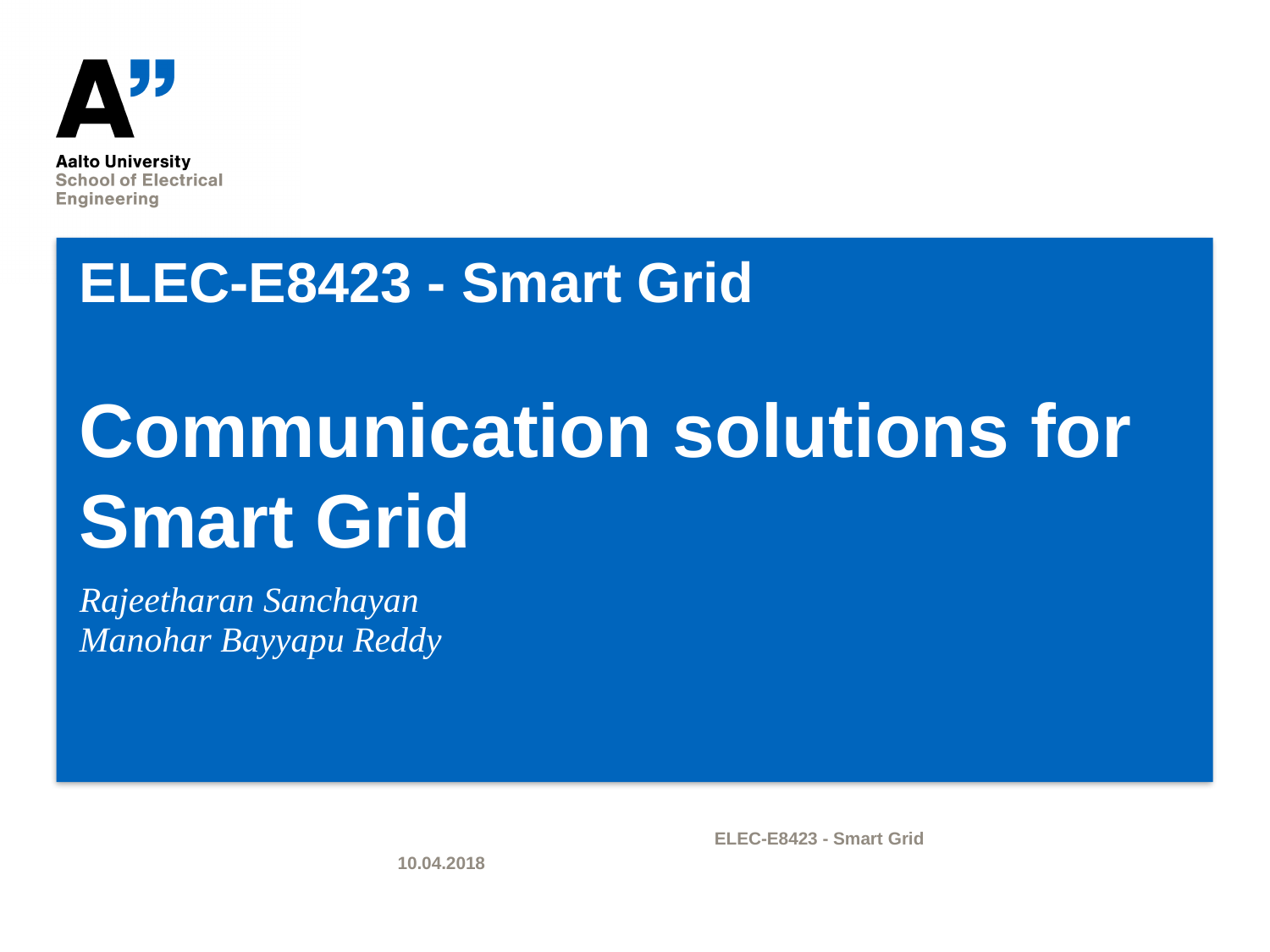

# ELEC-E8423 - Smart Grid Communication solutions for Smart Grid
Rajeetharan Sanchayan
Manohar Bayyapu Reddy

ELEC-E8423 - Smart Grid

10.04.2018